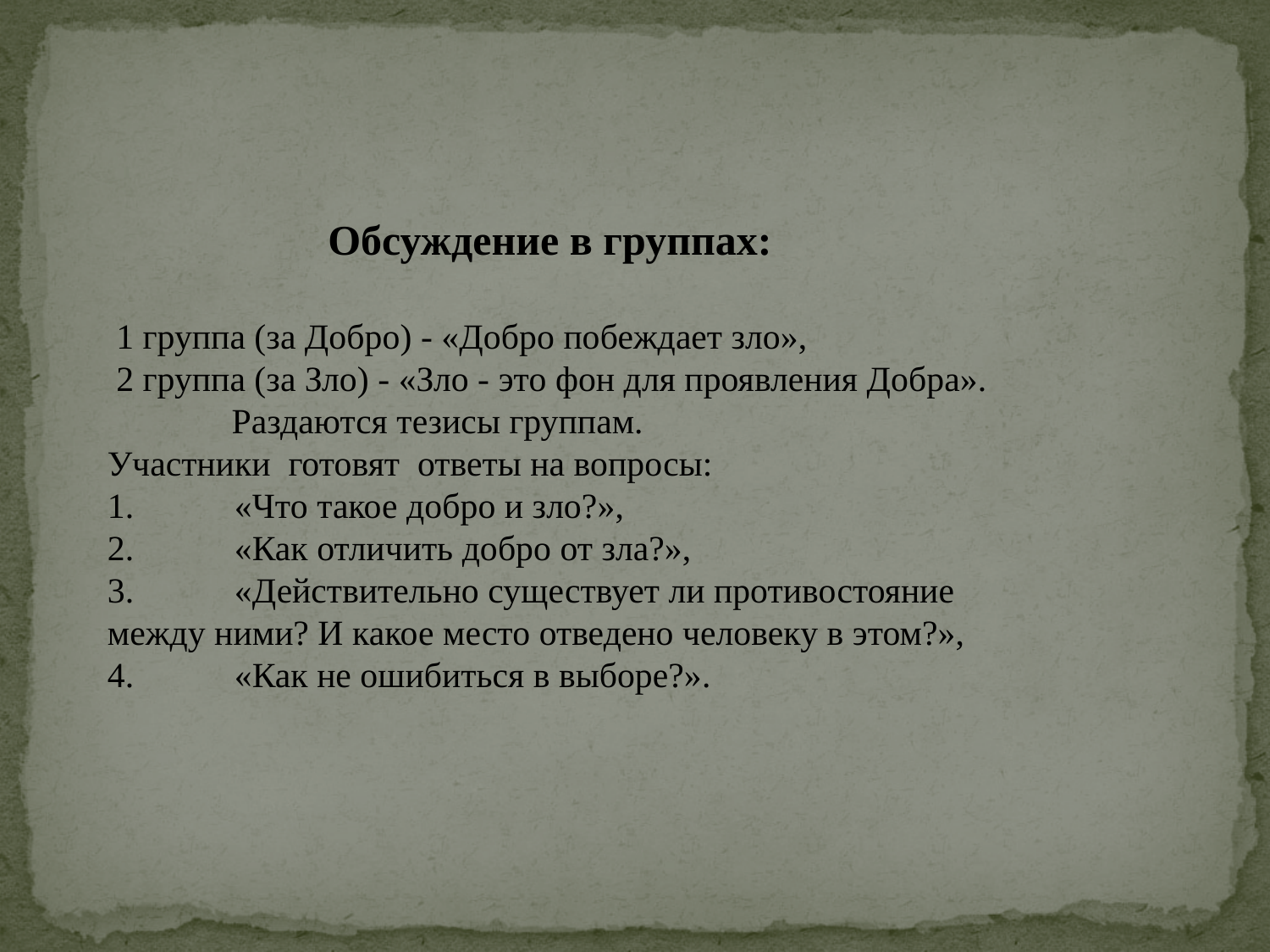

Обсуждение в группах:

 1 группа (за Добро) - «Добро побеждает зло»,
 2 группа (за Зло) - «Зло - это фон для проявления Добра».               Раздаются тезисы группам.
Участники  готовят  ответы на вопросы:
1.	«Что такое добро и зло?»,
2.	«Как отличить добро от зла?»,
3.	«Действительно существует ли противостояние между ними? И какое место отведено человеку в этом?»,
4.	«Как не ошибиться в выборе?».